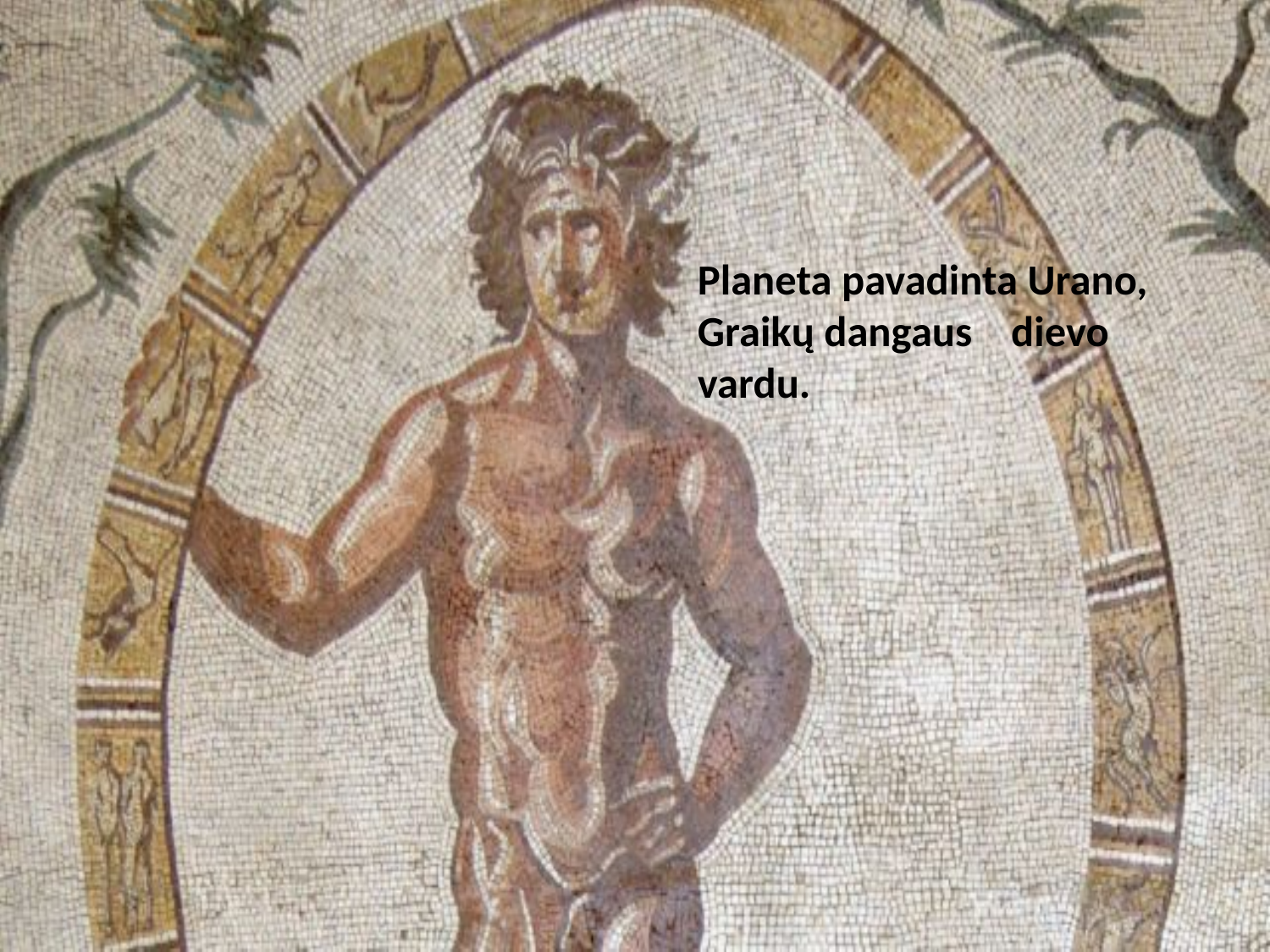

Planeta pavadinta Urano, Graikų dangaus    dievo vardu.